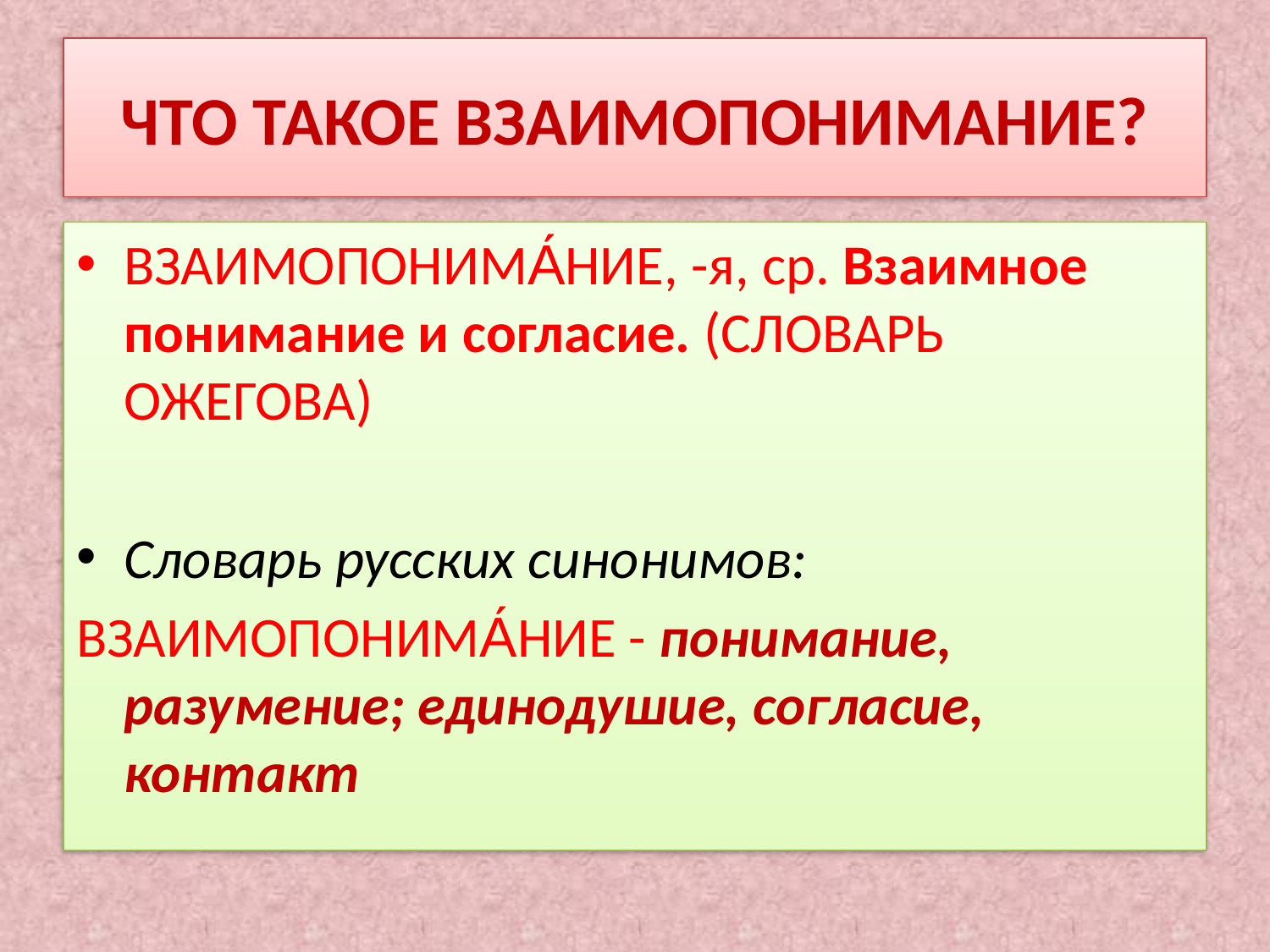

# ЧТО ТАКОЕ ВЗАИМОПОНИМАНИЕ?
ВЗАИМОПОНИМА́НИЕ, -я, ср. Взаимное понимание и согласие. (СЛОВАРЬ ОЖЕГОВА)

Словарь русских синонимов:
ВЗАИМОПОНИМА́НИЕ - понимание, разумение; единодушие, согласие, контакт